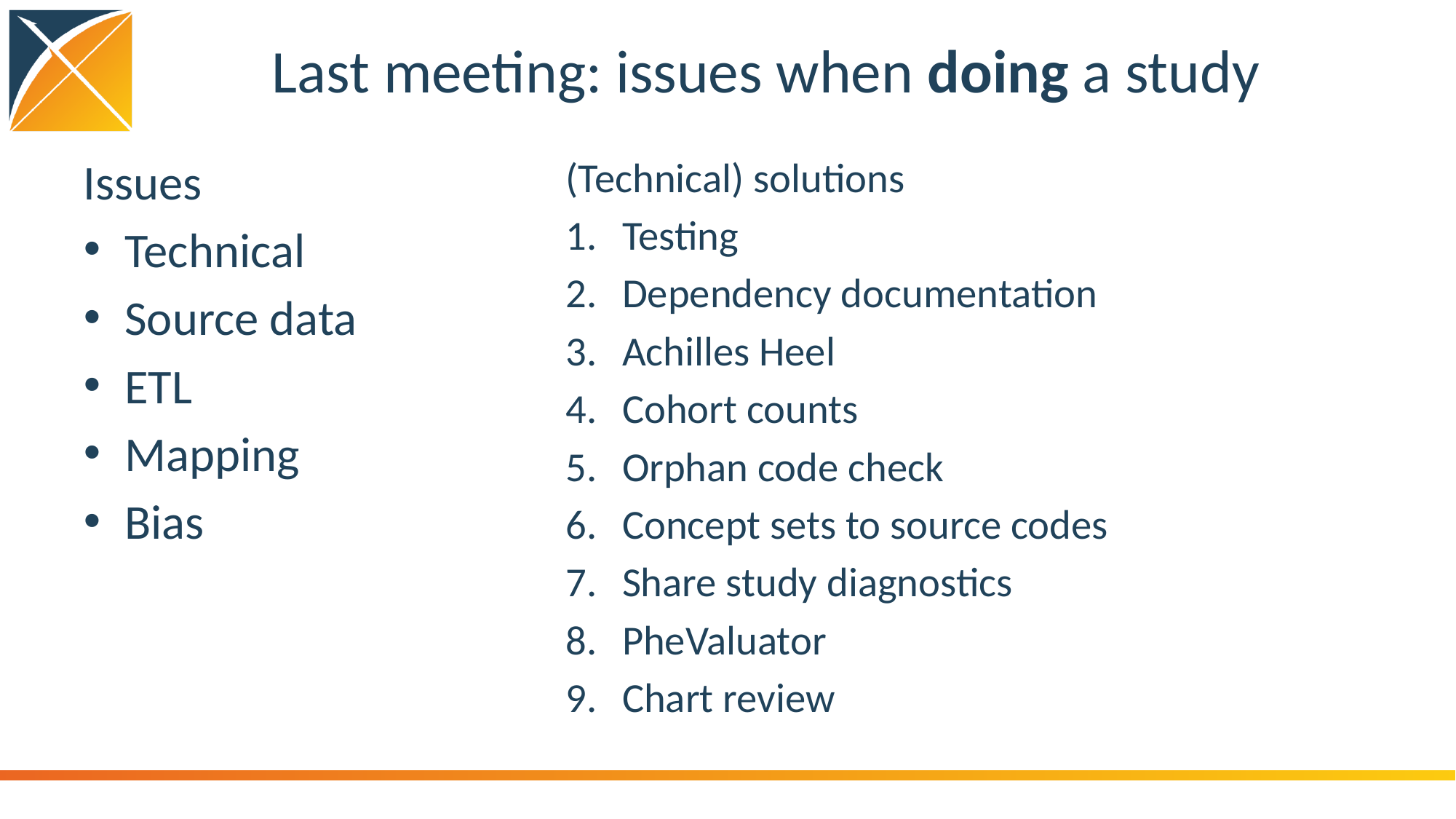

# Last meeting: issues when doing a study
(Technical) solutions
Testing
Dependency documentation
Achilles Heel
Cohort counts
Orphan code check
Concept sets to source codes
Share study diagnostics
PheValuator
Chart review

Issues
Technical
Source data
ETL
Mapping
Bias